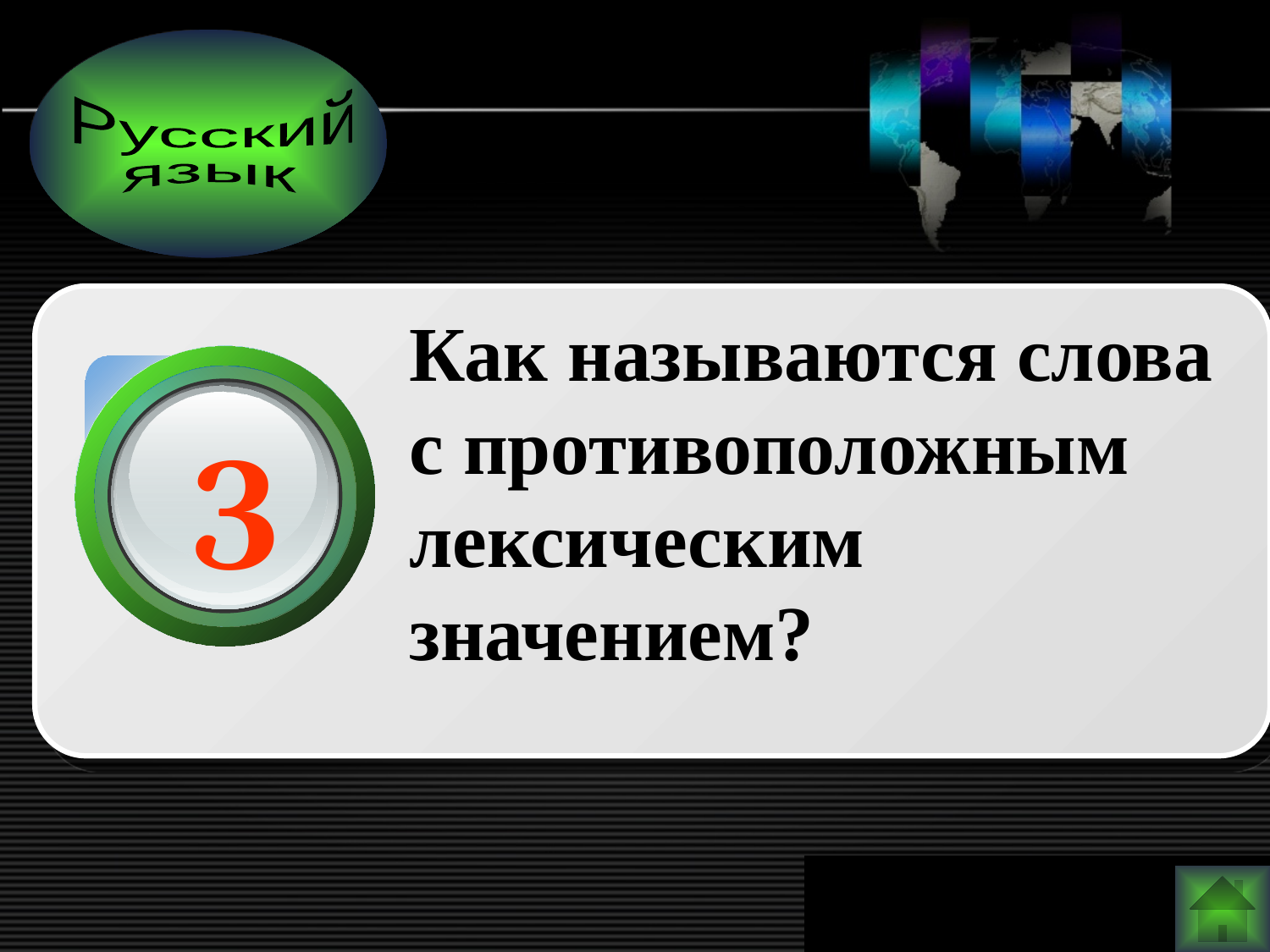

Русский
язык

Как называются слова с противоположным лексическим значением?

3

www.themegallery.com